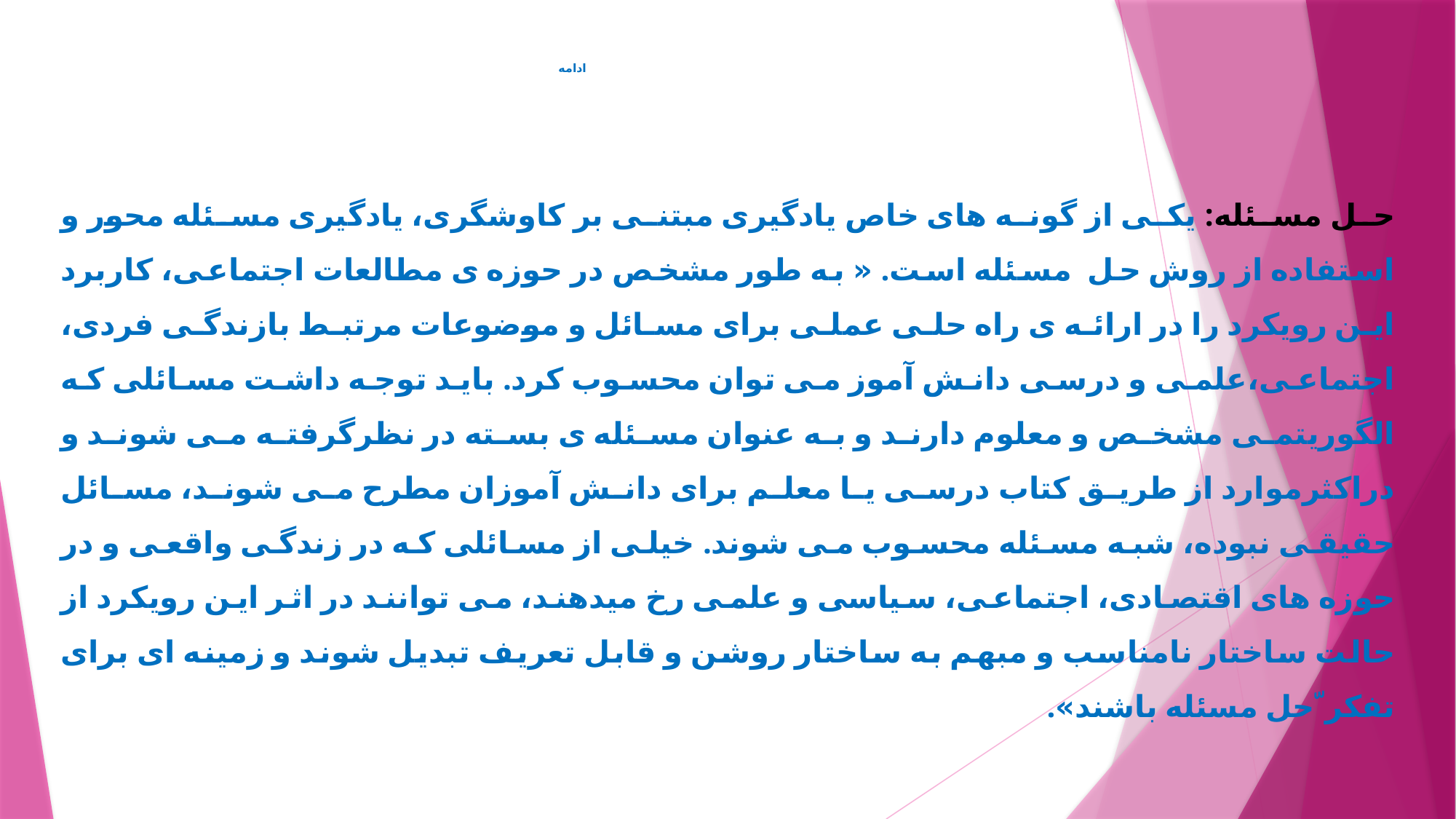

# ادامه
حل مسئله: يکی از گونه های خاص يادگيری مبتنی بر کاوشگری، يادگيری مسئله محور و استفاده از روش حل  مسئله است. « به طور مشخص در حوزه ی مطالعات اجتماعی، کاربرد اين رويکرد را در ارائه ی راه حلی عملی برای مسائل و موضوعات مرتبط بازندگی فردی، اجتماعی،علمی و درسی دانش آموز می توان محسوب کرد. بايد توجه داشت مسائلی که الگوريتمی مشخص و معلوم دارند و به عنوان مسئله ی بسته در نظرگرفته می شوند و دراکثرموارد از طريق کتاب درسی يا معلم برای دانش آموزان مطرح می شوند، مسائل حقيقی نبوده، شبه مسئله محسوب می شوند. خيلی از مسائلی که در زندگی واقعی و در حوزه های اقتصادی، اجتماعی، سياسی و علمی رخ میدهند، می توانند در اثر اين رويکرد از حالت ساختار نامناسب و مبهم به ساختار روشن و قابل تعريف تبديل شوند و زمينه ای برای تفکر ّحل مسئله باشند».